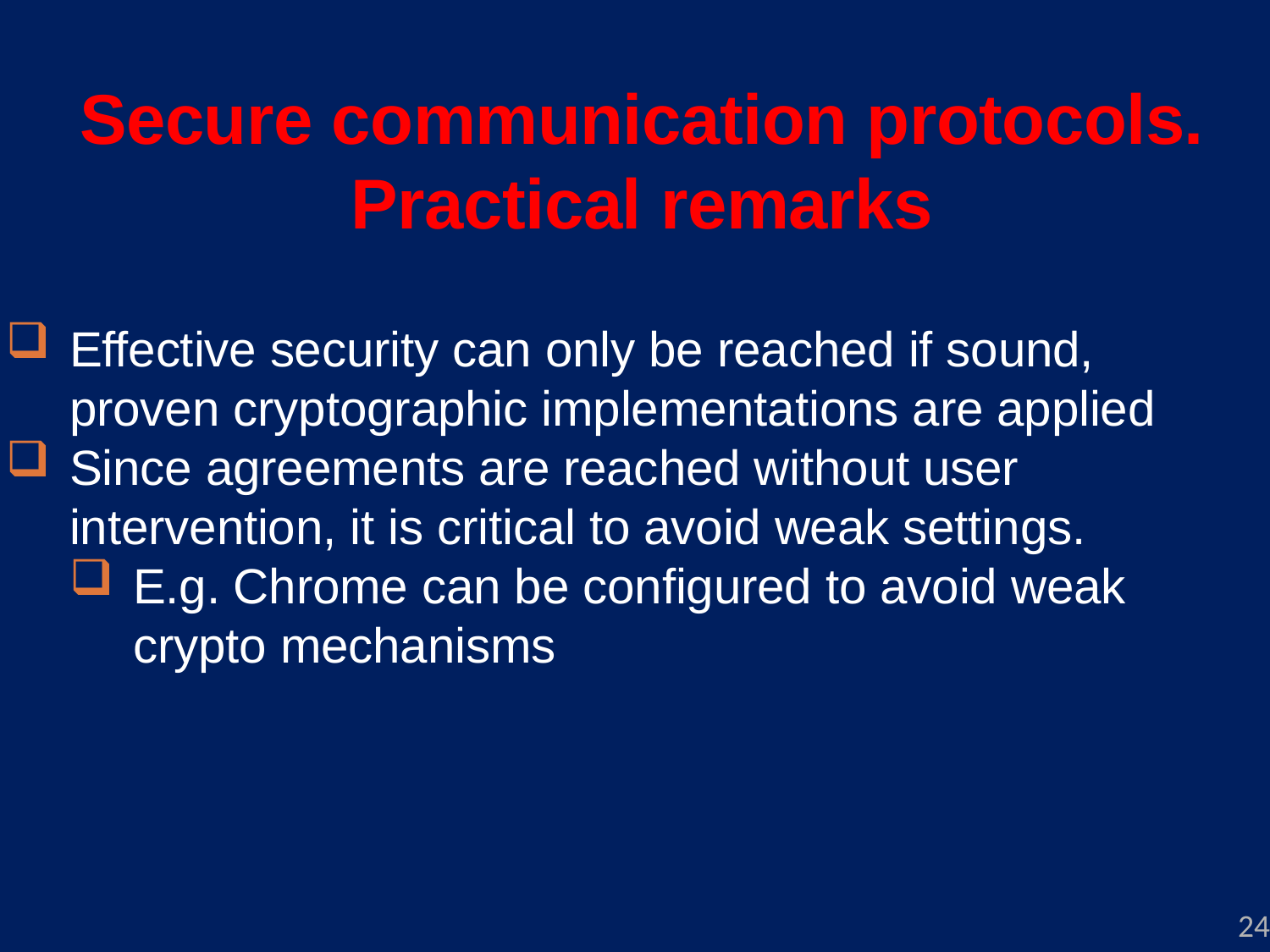

Secure communication protocols. Practical remarks
Effective security can only be reached if sound, proven cryptographic implementations are applied
Since agreements are reached without user intervention, it is critical to avoid weak settings.
E.g. Chrome can be configured to avoid weak crypto mechanisms
24